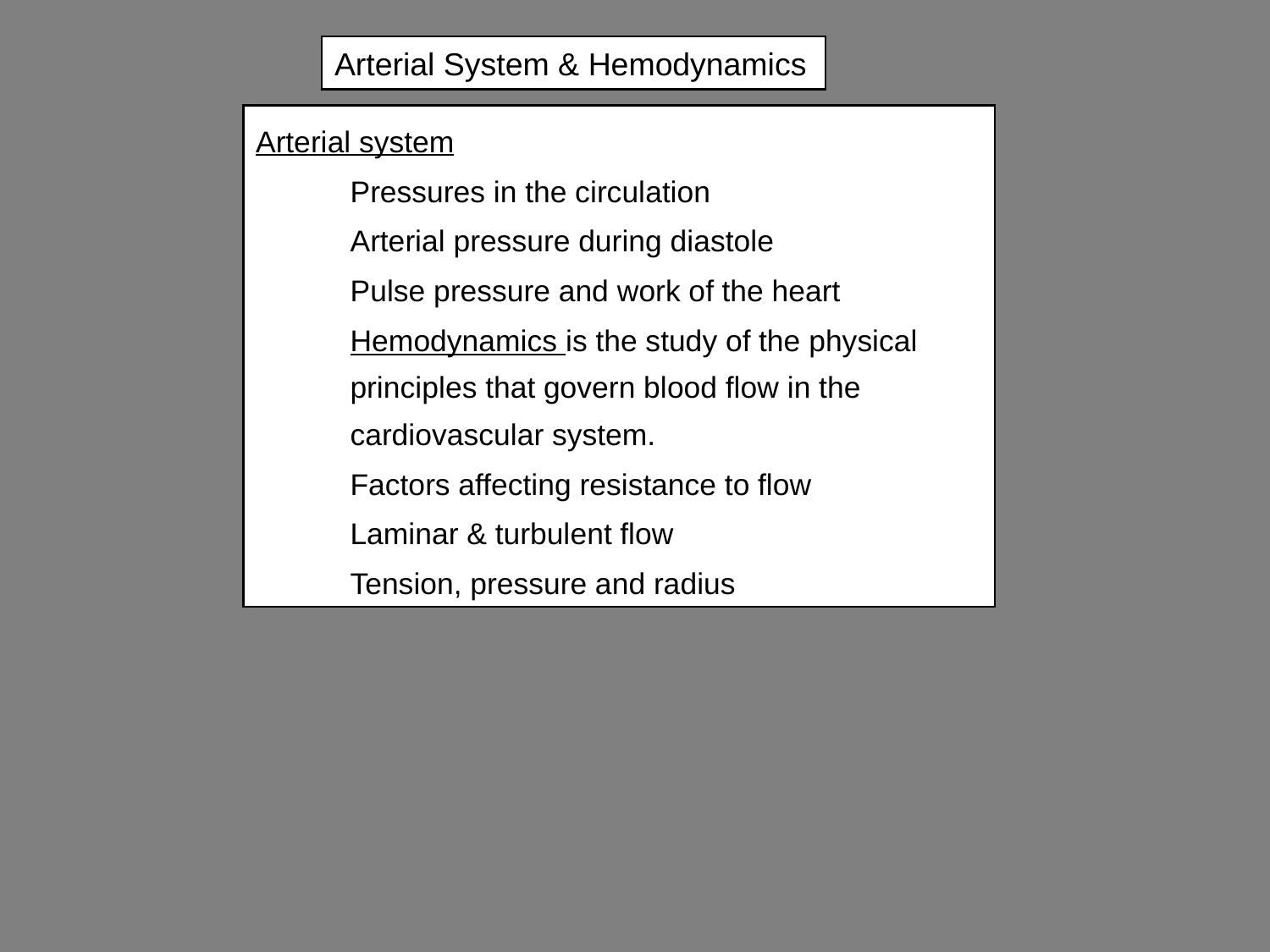

# Arterial System & Hemodynamics
Arterial system
Pressures in the circulation
Arterial pressure during diastole
Pulse pressure and work of the heart
Hemodynamics is the study of the physical principles that govern blood flow in the cardiovascular system.
Factors affecting resistance to flow
Laminar & turbulent flow
Tension, pressure and radius